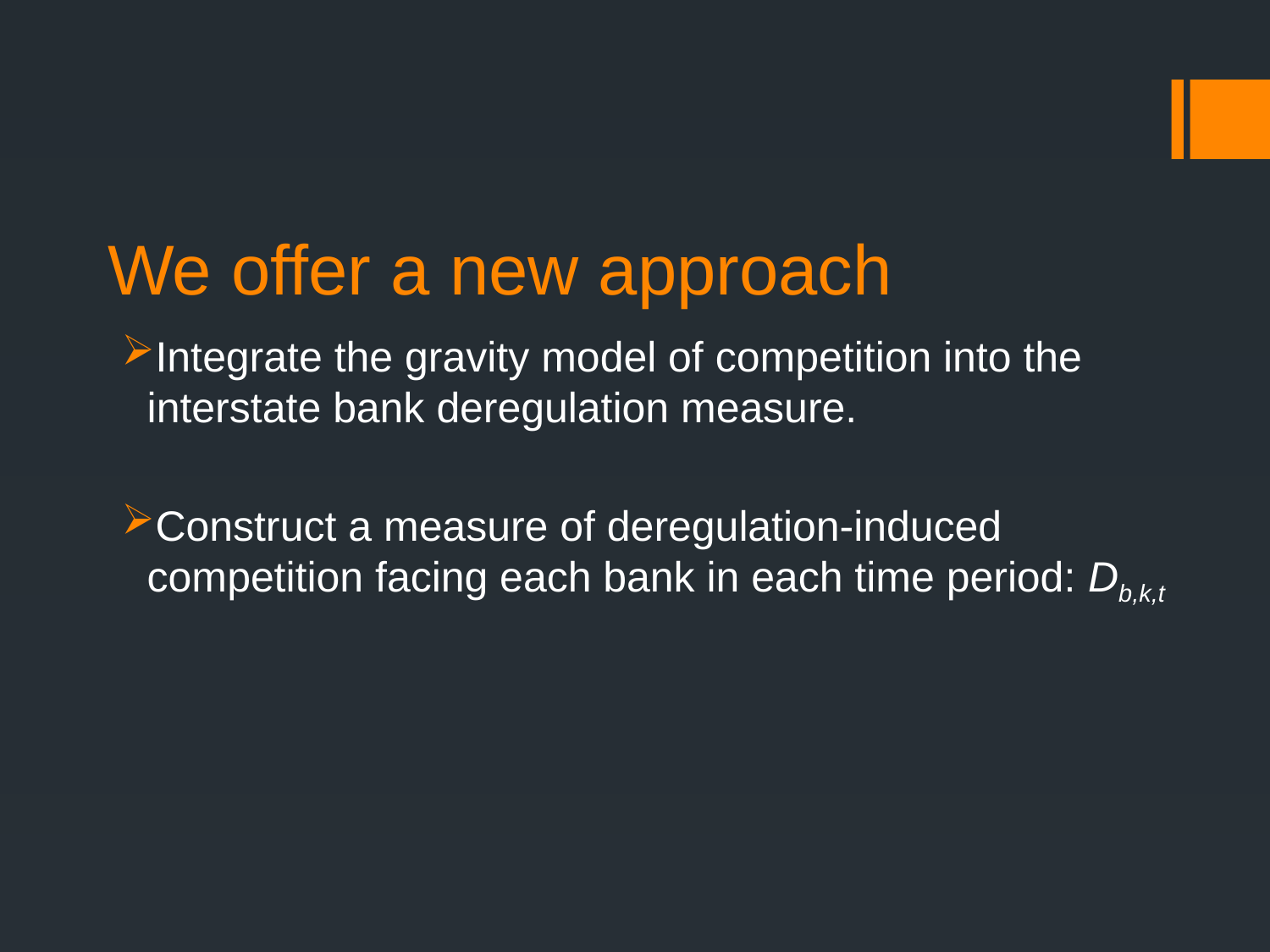

# We offer a new approach
Integrate the gravity model of competition into the interstate bank deregulation measure.

Construct a measure of deregulation-induced competition facing each bank in each time period: Db,k,t